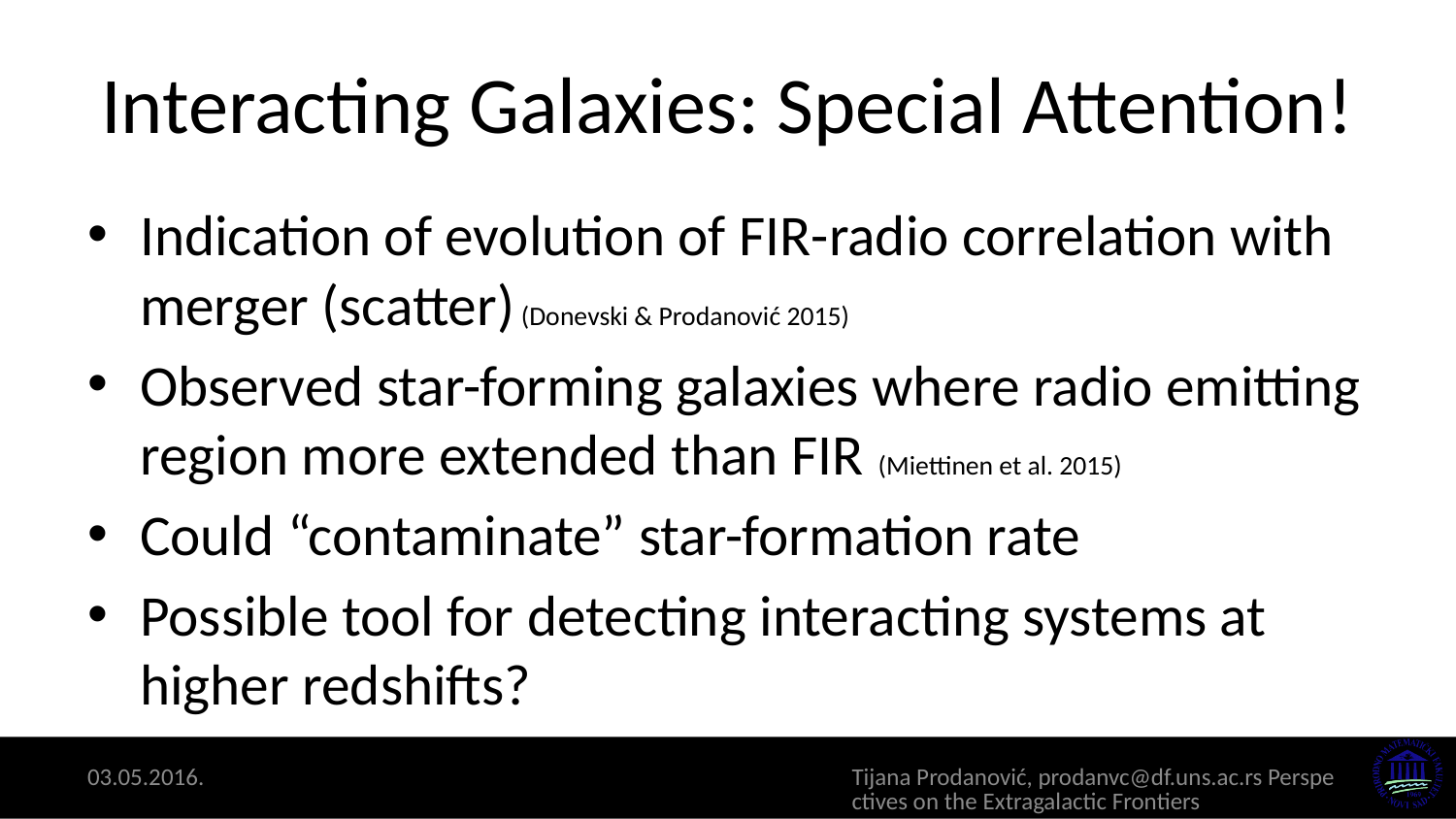

# Interacting Galaxies: Special Attention!
Indication of evolution of FIR-radio correlation with merger (scatter) (Donevski & Prodanović 2015)
Observed star-forming galaxies where radio emitting region more extended than FIR (Miettinen et al. 2015)
Could “contaminate” star-formation rate
Possible tool for detecting interacting systems at higher redshifts?
03.05.2016.
Tijana Prodanović, prodanvc@df.uns.ac.rs Perspectives on the Extragalactic Frontiers